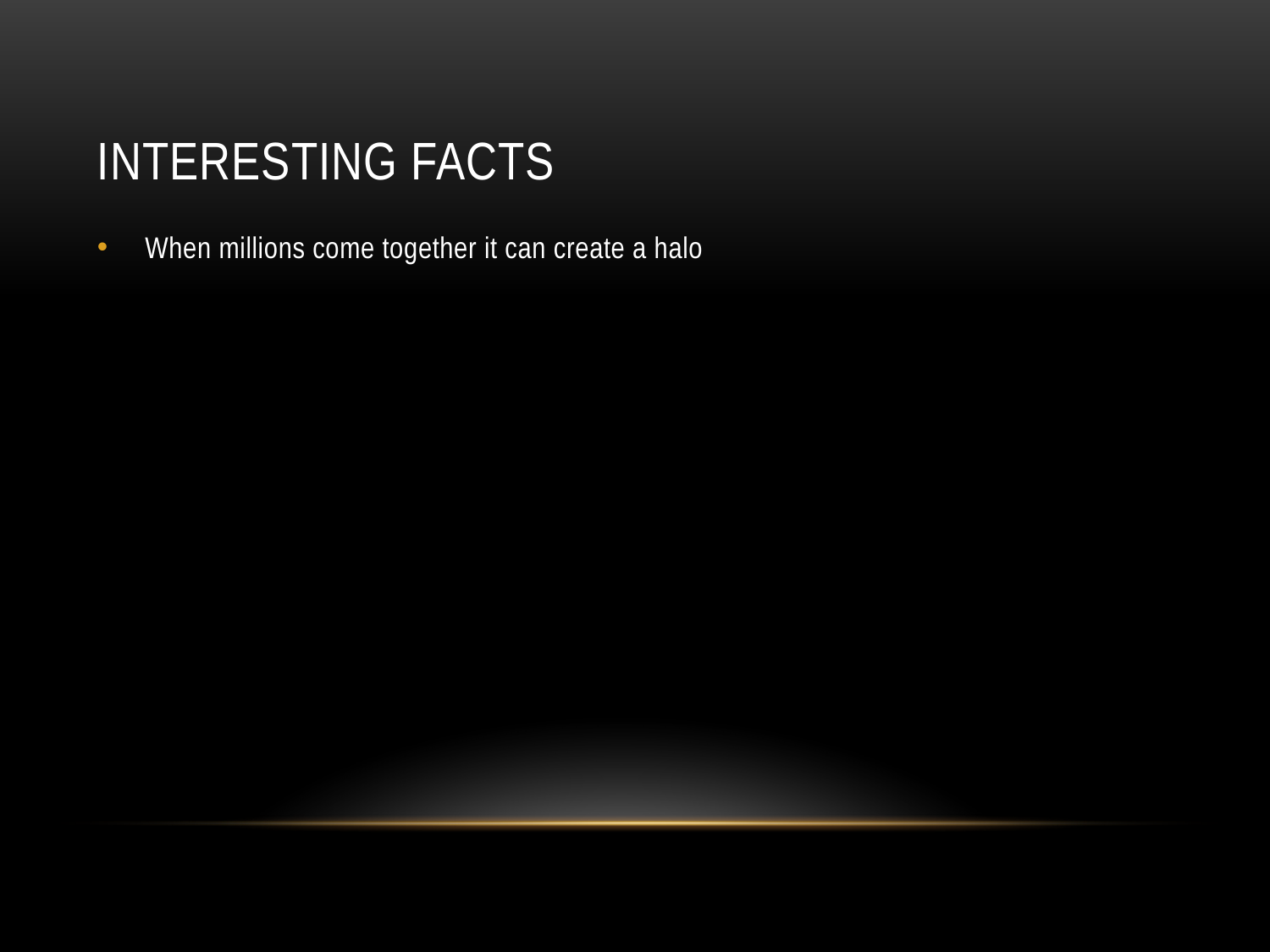

# Interesting facts
When millions come together it can create a halo